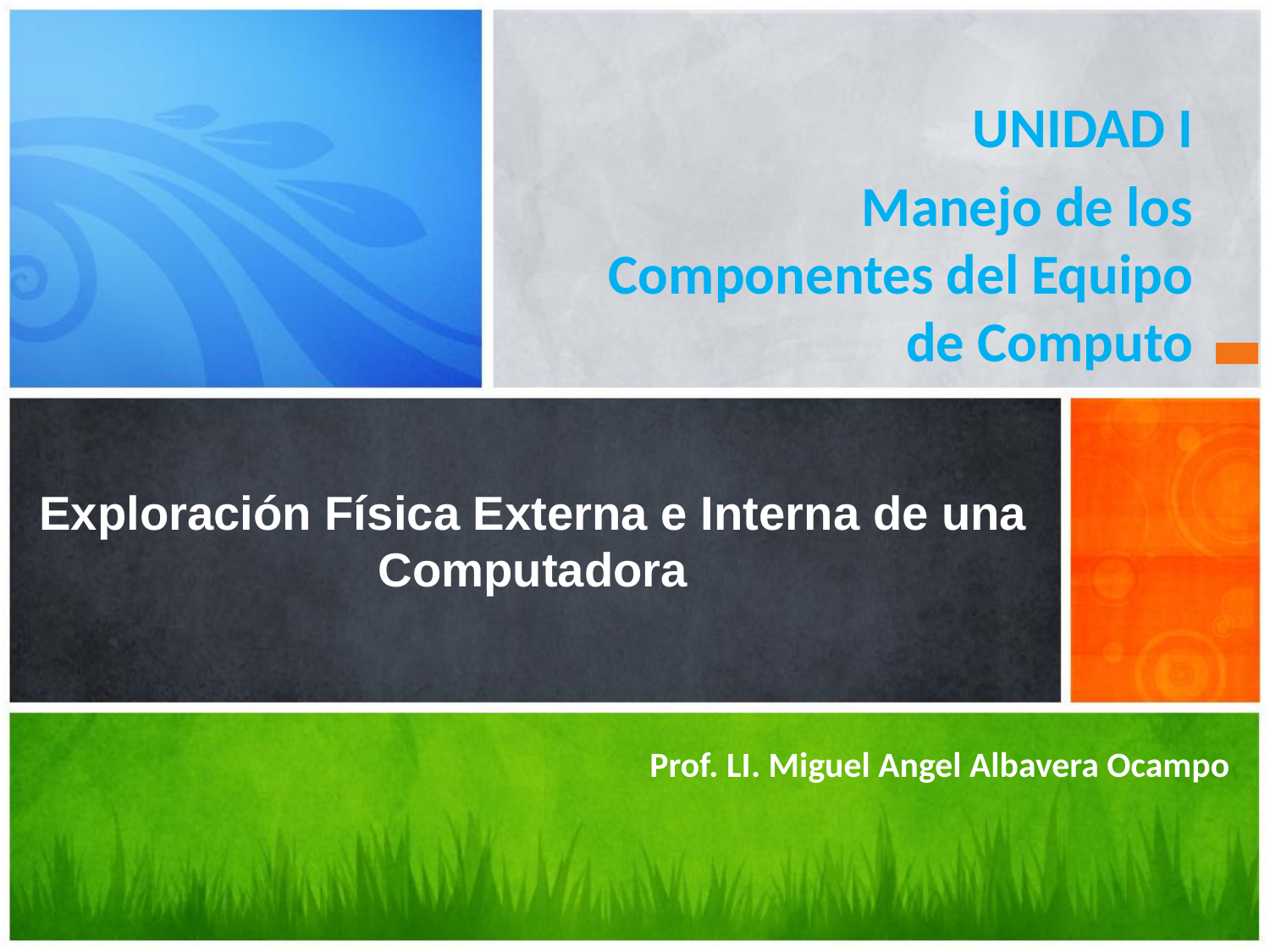

UNIDAD I
Manejo de los Componentes del Equipo de Computo
# Exploración Física Externa e Interna de una Computadora
Prof. LI. Miguel Angel Albavera Ocampo